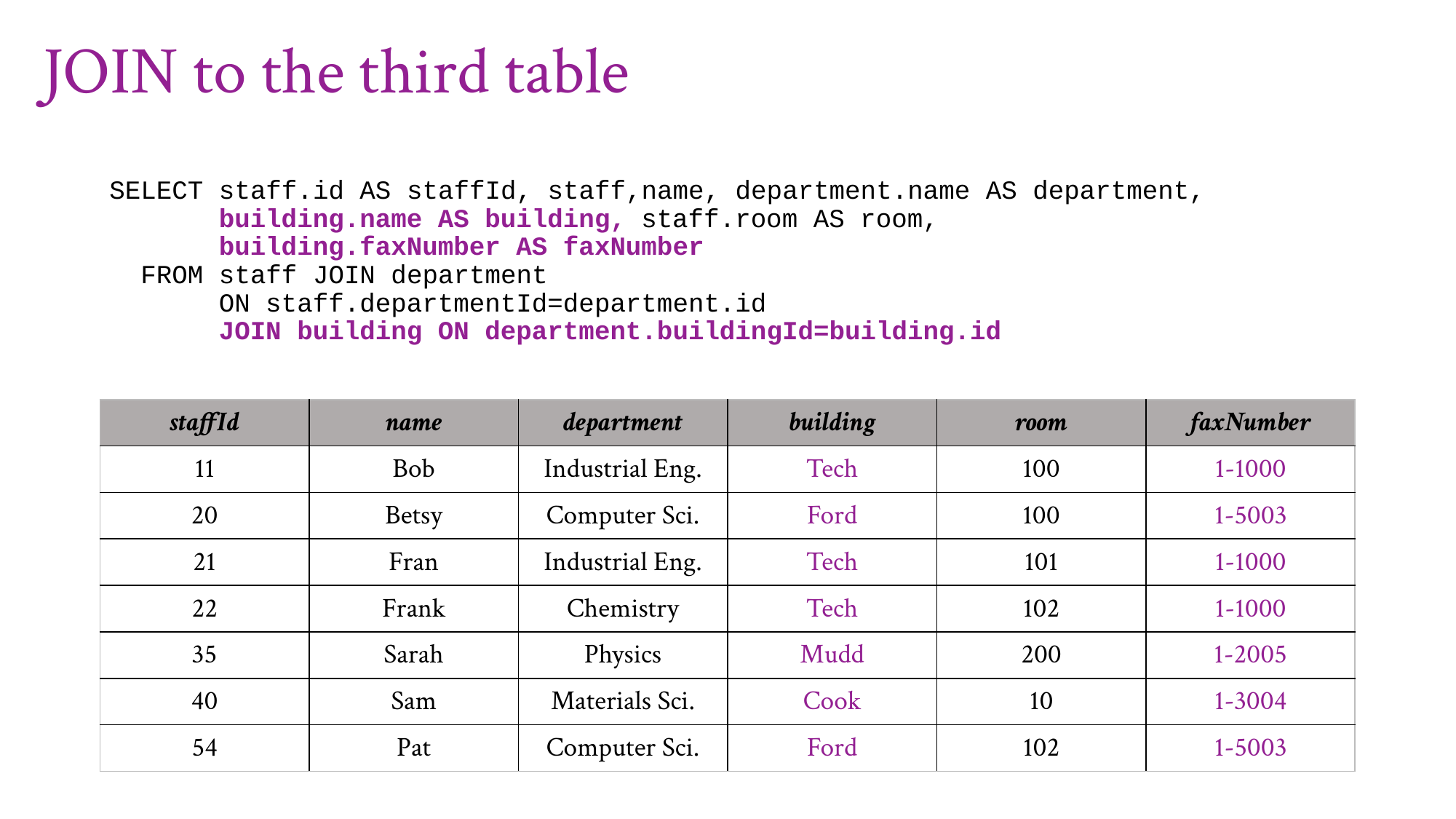

# JOIN to the third table
SELECT staff.id AS staffId, staff,name, department.name AS department,
       building.name AS building, staff.room AS room,
       building.faxNumber AS faxNumber
  FROM staff JOIN department
       ON staff.departmentId=department.id
       JOIN building ON department.buildingId=building.id
| staffId | name | department | building | room | faxNumber |
| --- | --- | --- | --- | --- | --- |
| 11 | Bob | Industrial Eng. | Tech | 100 | 1-1000 |
| 20 | Betsy | Computer Sci. | Ford | 100 | 1-5003 |
| 21 | Fran | Industrial Eng. | Tech | 101 | 1-1000 |
| 22 | Frank | Chemistry | Tech | 102 | 1-1000 |
| 35 | Sarah | Physics | Mudd | 200 | 1-2005 |
| 40 | Sam | Materials Sci. | Cook | 10 | 1-3004 |
| 54 | Pat | Computer Sci. | Ford | 102 | 1-5003 |